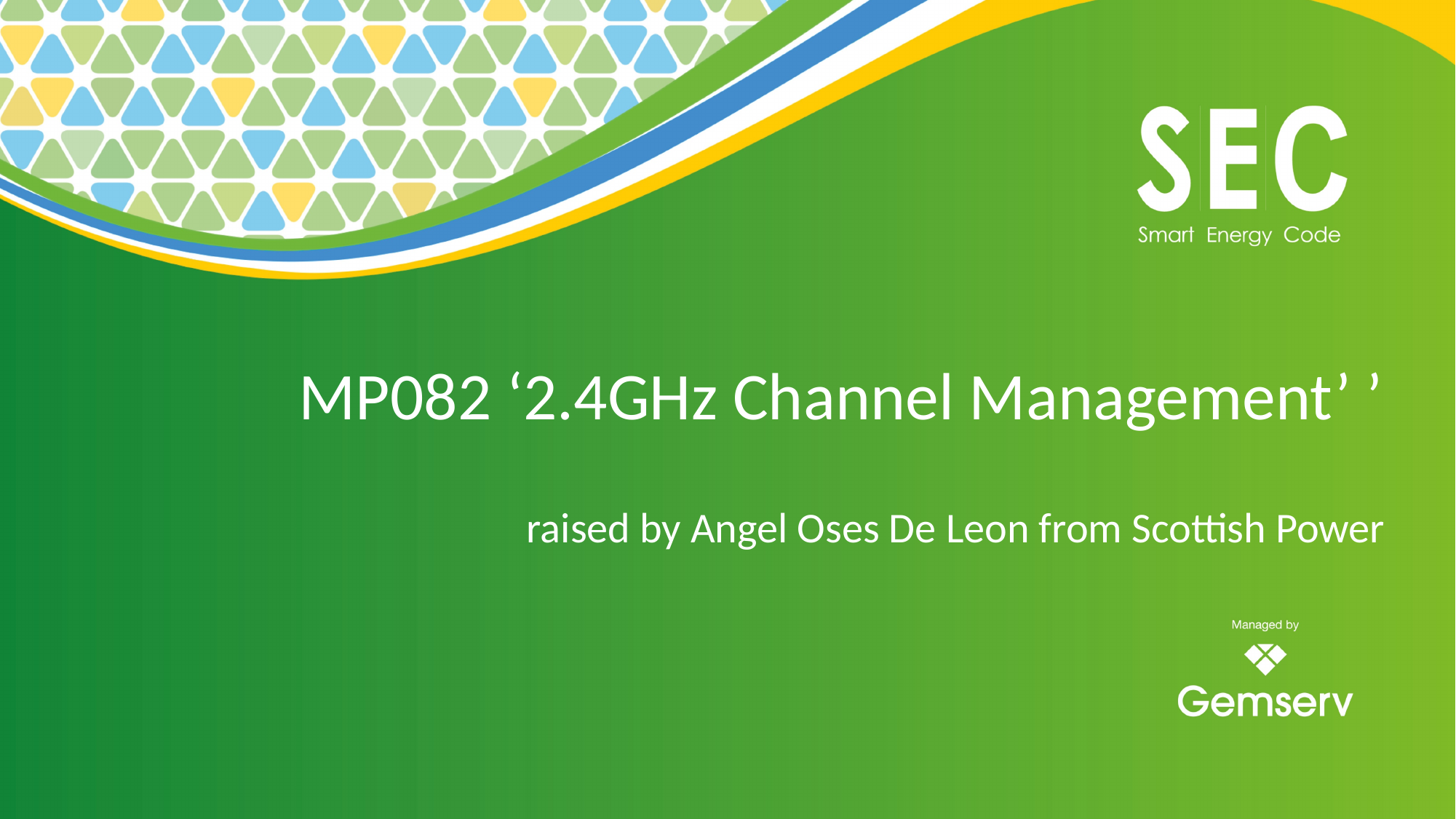

# MP082 ‘2.4GHz Channel Management’ ’ raised by Angel Oses De Leon from Scottish Power